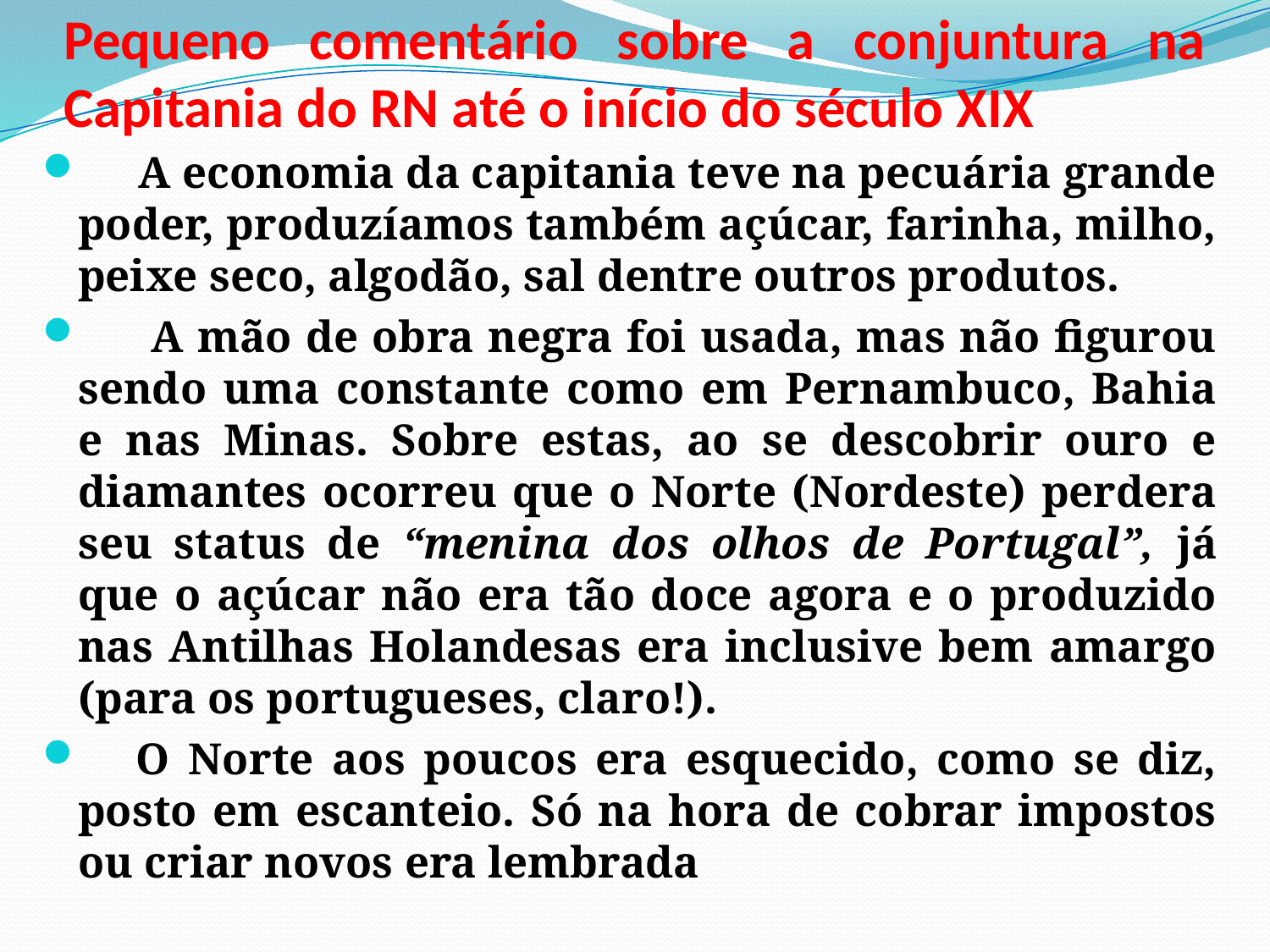

# Pequeno comentário sobre a conjuntura na Capitania do RN até o início do século XIX
     A economia da capitania teve na pecuária grande poder, produzíamos também açúcar, farinha, milho, peixe seco, algodão, sal dentre outros produtos.
     A mão de obra negra foi usada, mas não figurou sendo uma constante como em Pernambuco, Bahia e nas Minas. Sobre estas, ao se descobrir ouro e diamantes ocorreu que o Norte (Nordeste) perdera seu status de “menina dos olhos de Portugal”, já que o açúcar não era tão doce agora e o produzido nas Antilhas Holandesas era inclusive bem amargo (para os portugueses, claro!).
   O Norte aos poucos era esquecido, como se diz, posto em escanteio. Só na hora de cobrar impostos ou criar novos era lembrada